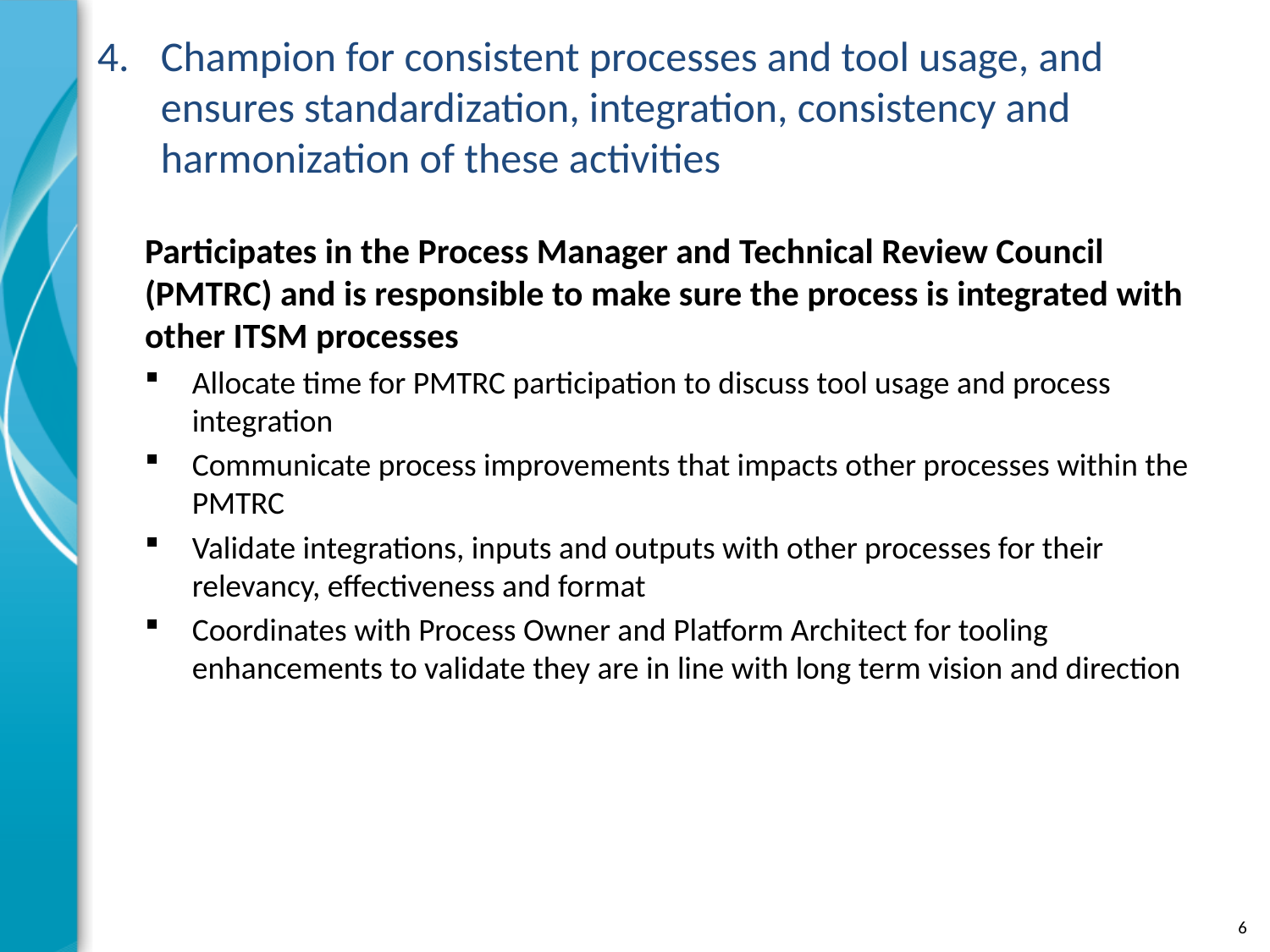

# Champion for consistent processes and tool usage, and ensures standardization, integration, consistency and harmonization of these activities
Participates in the Process Manager and Technical Review Council (PMTRC) and is responsible to make sure the process is integrated with other ITSM processes
Allocate time for PMTRC participation to discuss tool usage and process integration
Communicate process improvements that impacts other processes within the PMTRC
Validate integrations, inputs and outputs with other processes for their relevancy, effectiveness and format
Coordinates with Process Owner and Platform Architect for tooling enhancements to validate they are in line with long term vision and direction

6